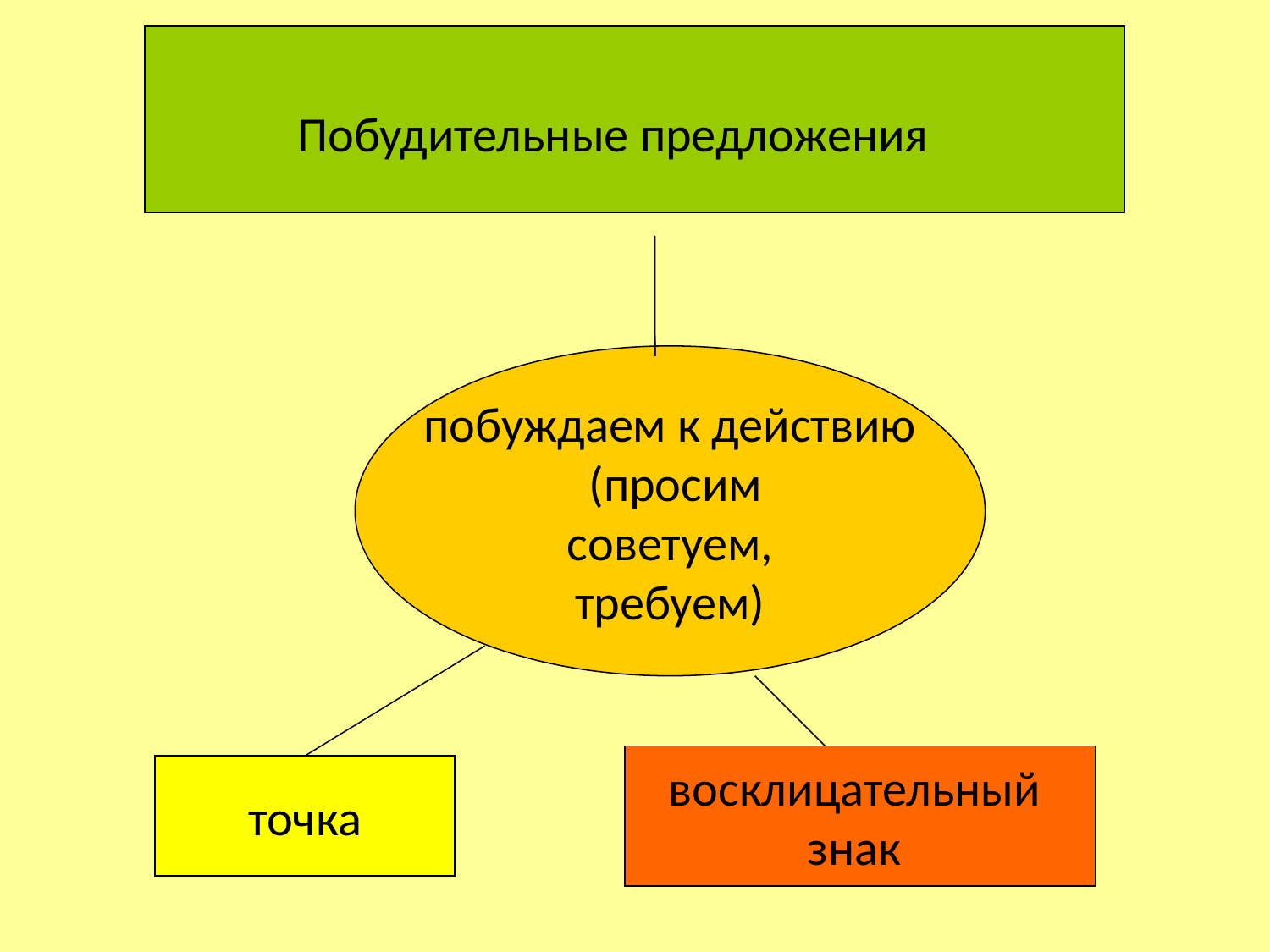

Побудительные предложения

побуждаем к действию
 (просим
советуем,
требуем)

восклицательный
знак
точка